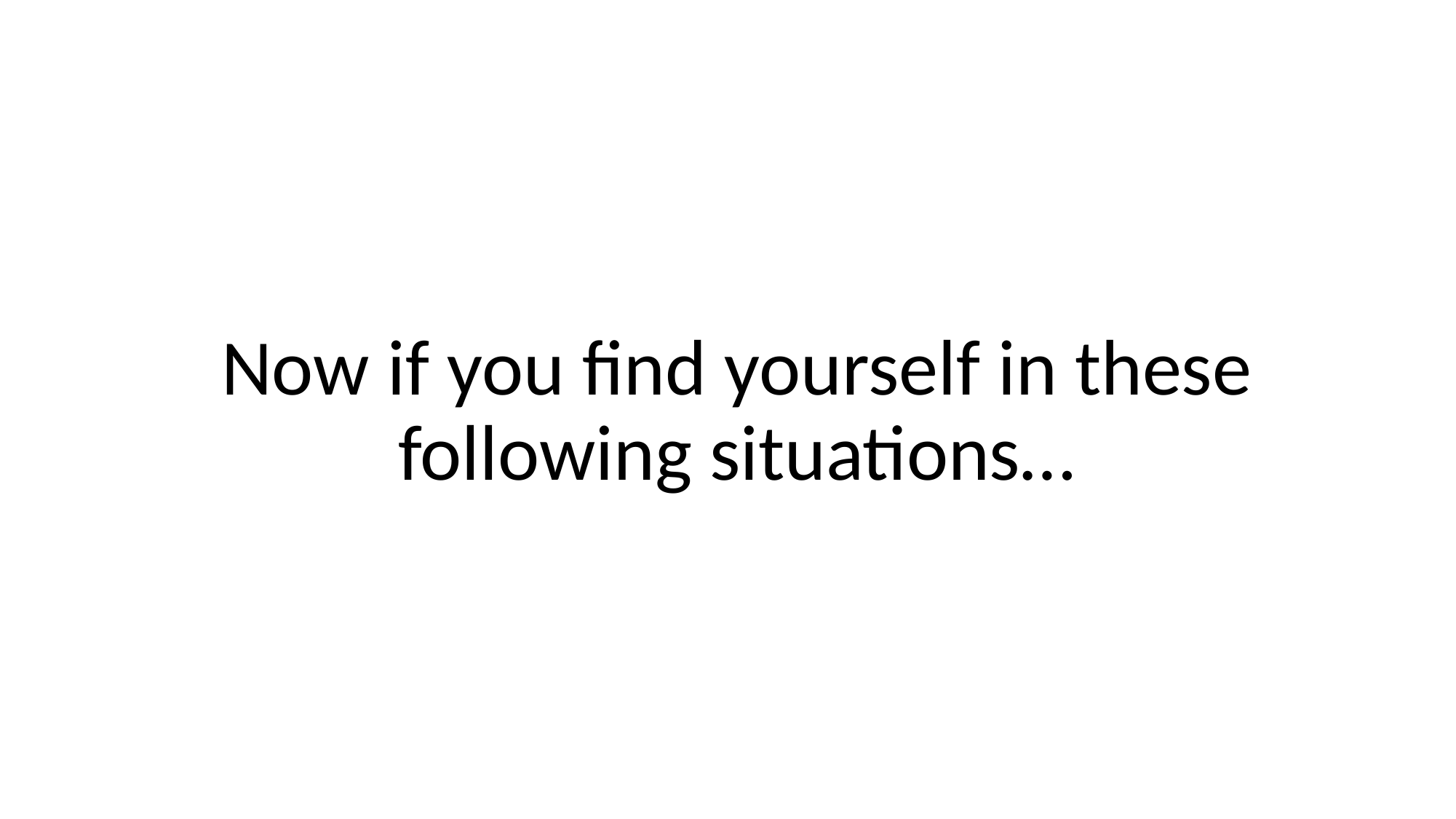

Now if you find yourself in these following situations…